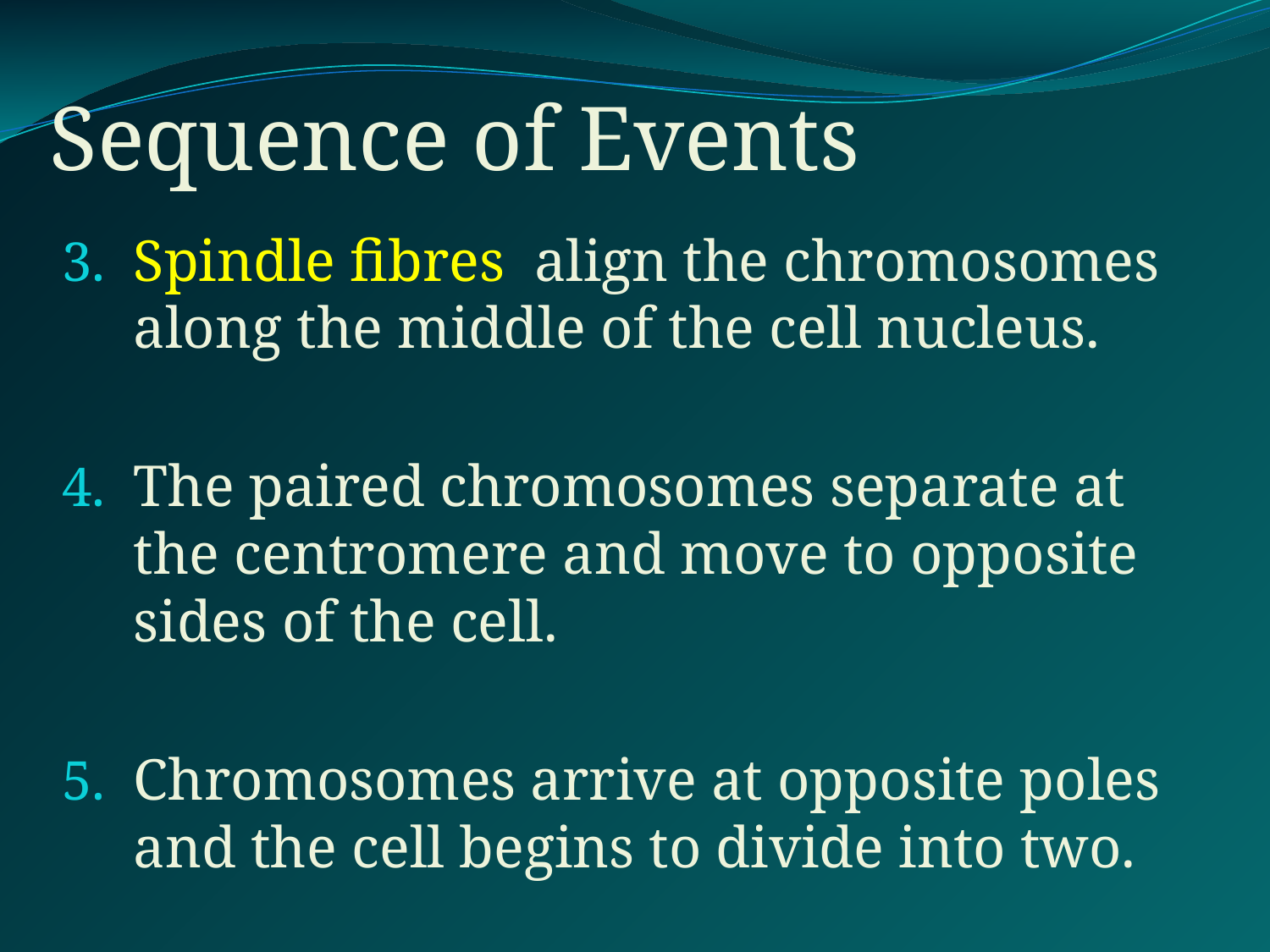

# Sequence of Events
Spindle fibres  align the chromosomes along the middle of the cell nucleus.

The paired chromosomes separate at the centromere and move to opposite sides of the cell.

Chromosomes arrive at opposite poles and the cell begins to divide into two.